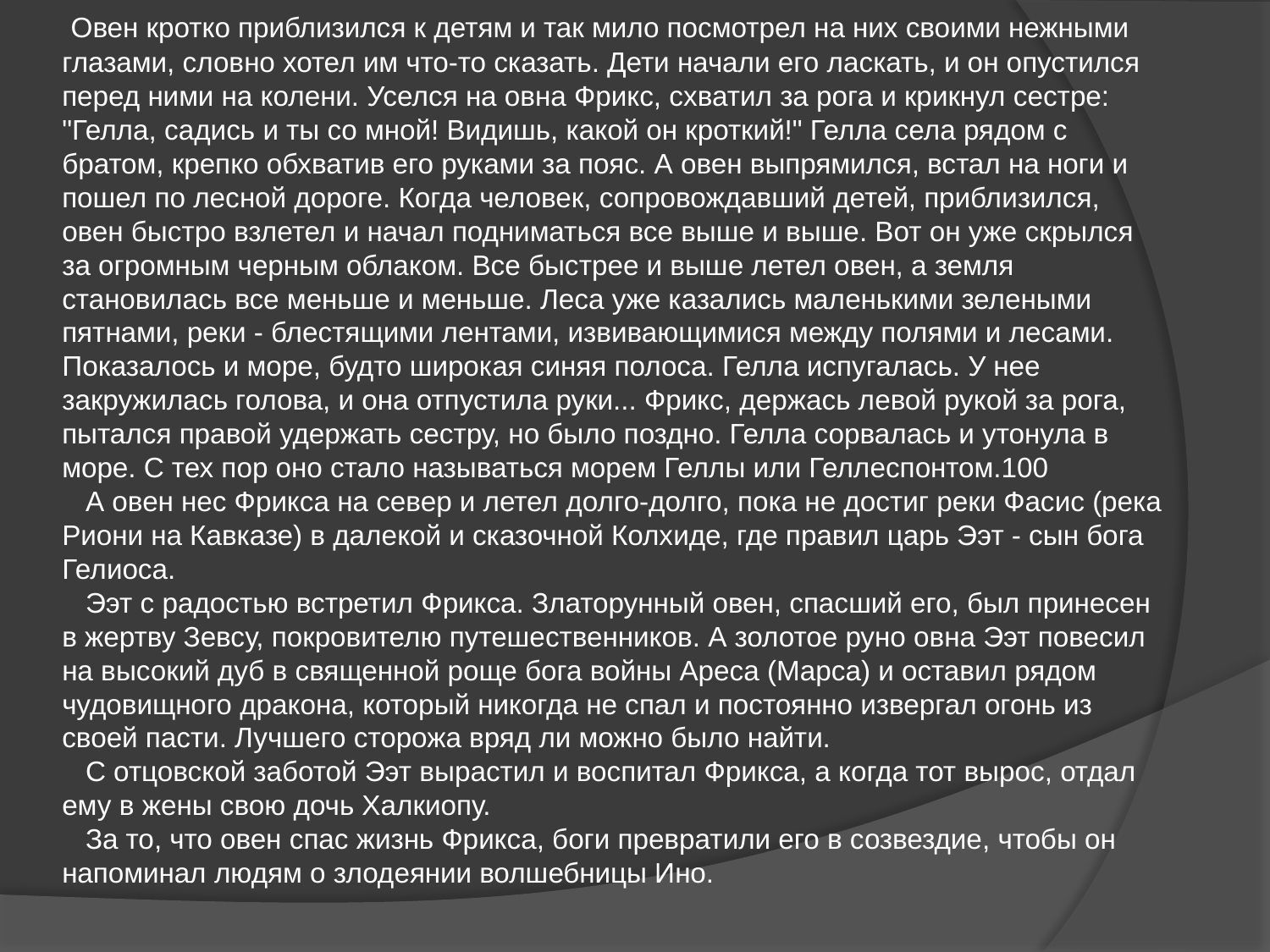

Овен кротко приблизился к детям и так мило посмотрел на них своими нежными глазами, словно хотел им что-то сказать. Дети начали его ласкать, и он опустился перед ними на колени. Уселся на овна Фрикс, схватил за рога и крикнул сестре: "Гелла, садись и ты со мной! Видишь, какой он кроткий!" Гелла села рядом с братом, крепко обхватив его руками за пояс. А овен выпрямился, встал на ноги и пошел по лесной дороге. Когда человек, сопровождавший детей, приблизился, овен быстро взлетел и начал подниматься все выше и выше. Вот он уже скрылся за огромным черным облаком. Все быстрее и выше летел овен, а земля становилась все меньше и меньше. Леса уже казались маленькими зелеными пятнами, реки - блестящими лентами, извивающимися между полями и лесами. Показалось и море, будто широкая синяя полоса. Гелла испугалась. У нее закружилась голова, и она отпустила руки... Фрикс, держась левой рукой за рога, пытался правой удержать сестру, но было поздно. Гелла сорвалась и утонула в море. С тех пор оно стало называться морем Геллы или Геллеспонтом.100
   А овен нес Фрикса на север и летел долго-долго, пока не достиг реки Фасис (река Риони на Кавказе) в далекой и сказочной Колхиде, где правил царь Ээт - сын бога Гелиоса.
   Ээт с радостью встретил Фрикса. Златорунный овен, спасший его, был принесен в жертву Зевсу, покровителю путешественников. А золотое руно овна Ээт повесил на высокий дуб в священной роще бога войны Ареса (Марса) и оставил рядом чудовищного дракона, который никогда не спал и постоянно извергал огонь из своей пасти. Лучшего сторожа вряд ли можно было найти.
   С отцовской заботой Ээт вырастил и воспитал Фрикса, а когда тот вырос, отдал ему в жены свою дочь Халкиопу.
   За то, что овен спас жизнь Фрикса, боги превратили его в созвездие, чтобы он напоминал людям о злодеянии волшебницы Ино.